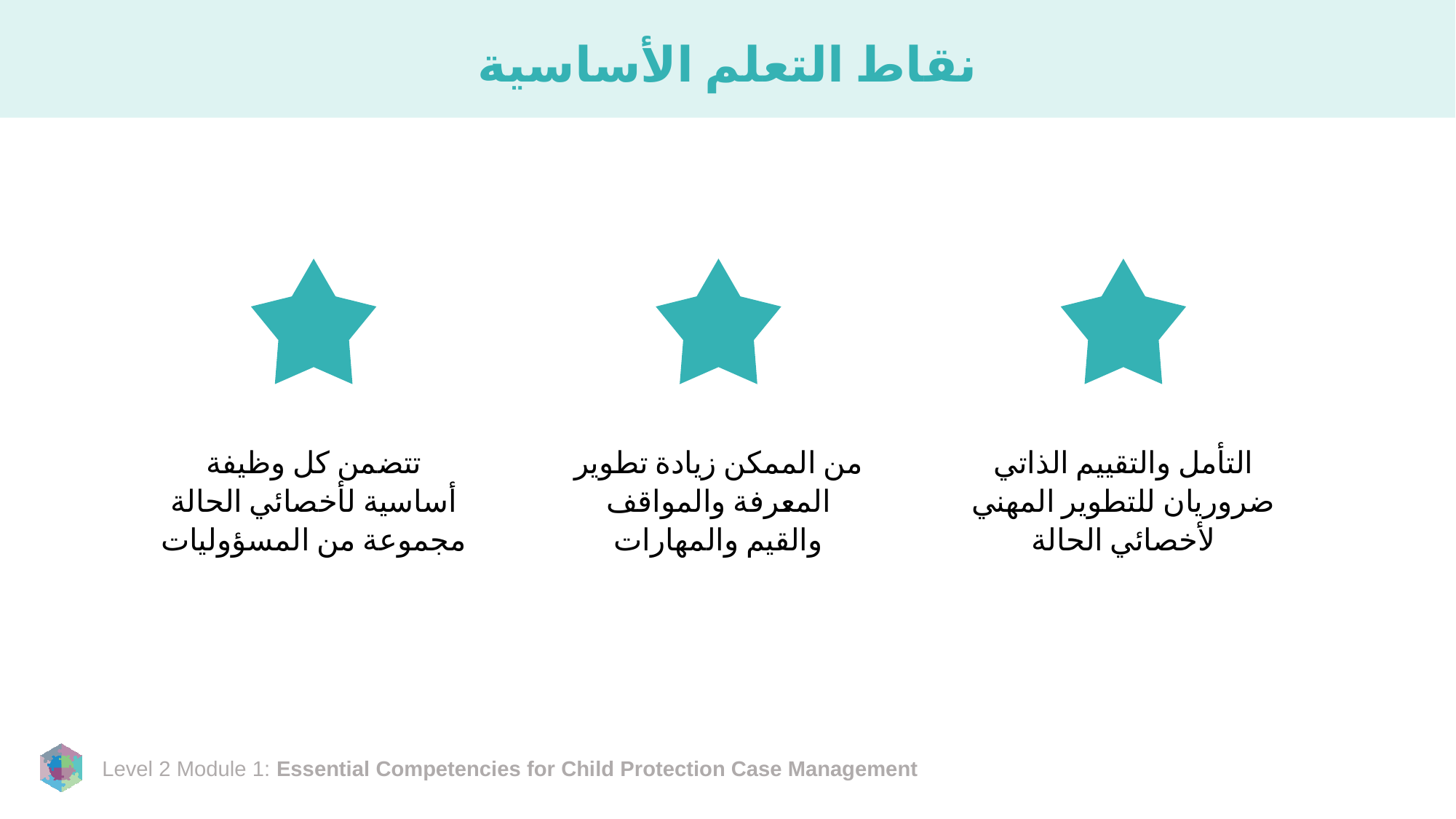

# نقاط التعلم الأساسية

تتضمن كل وظيفة أساسية لأخصائي الحالة مجموعة من المسؤوليات
من الممكن زيادة تطوير المعرفة والمواقف والقيم والمهارات
التأمل والتقييم الذاتي ضروريان للتطوير المهني لأخصائي الحالة